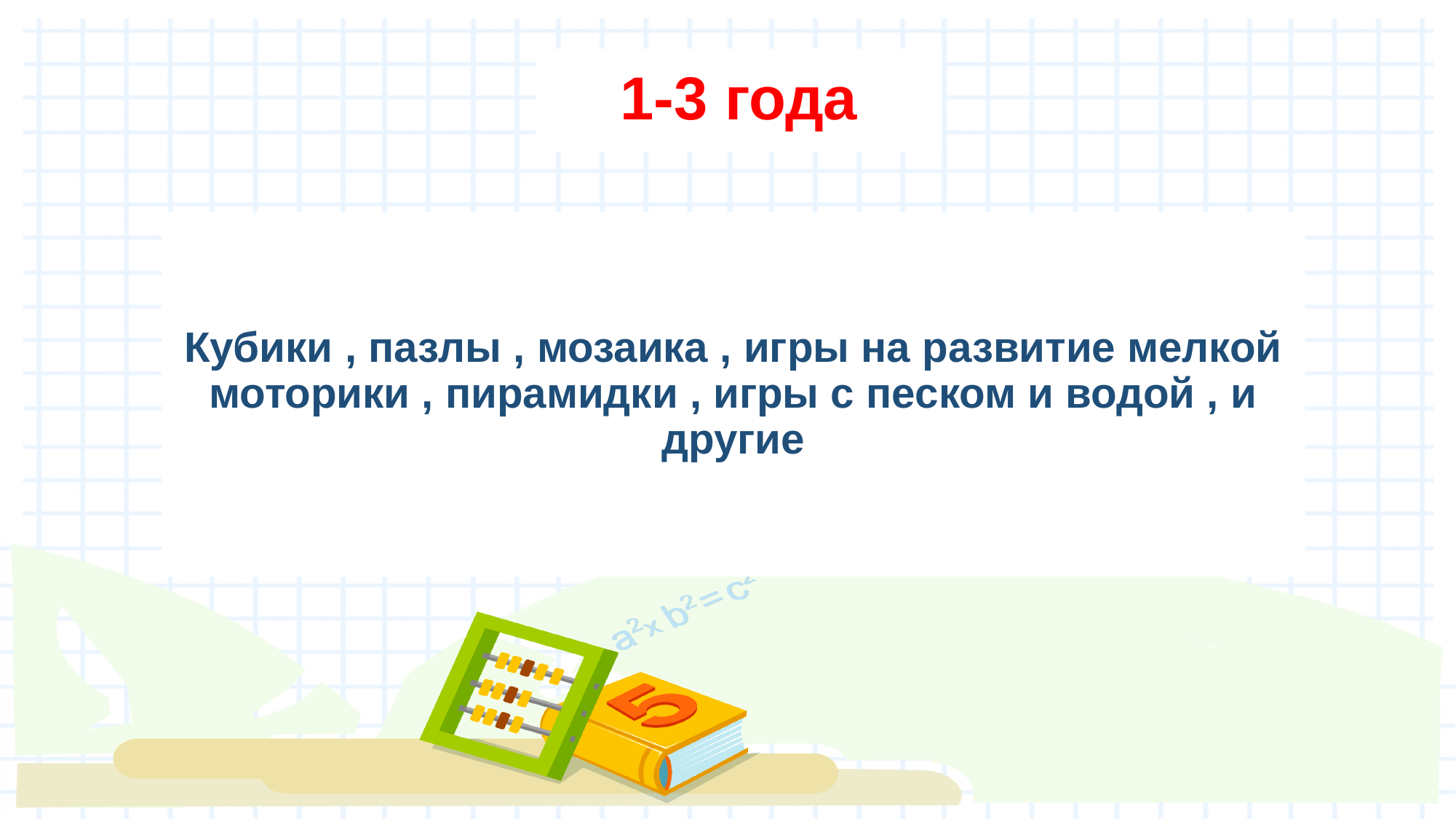

1-3 года
# Кубики , пазлы , мозаика , игры на развитие мелкой моторики , пирамидки , игры с песком и водой , и другие